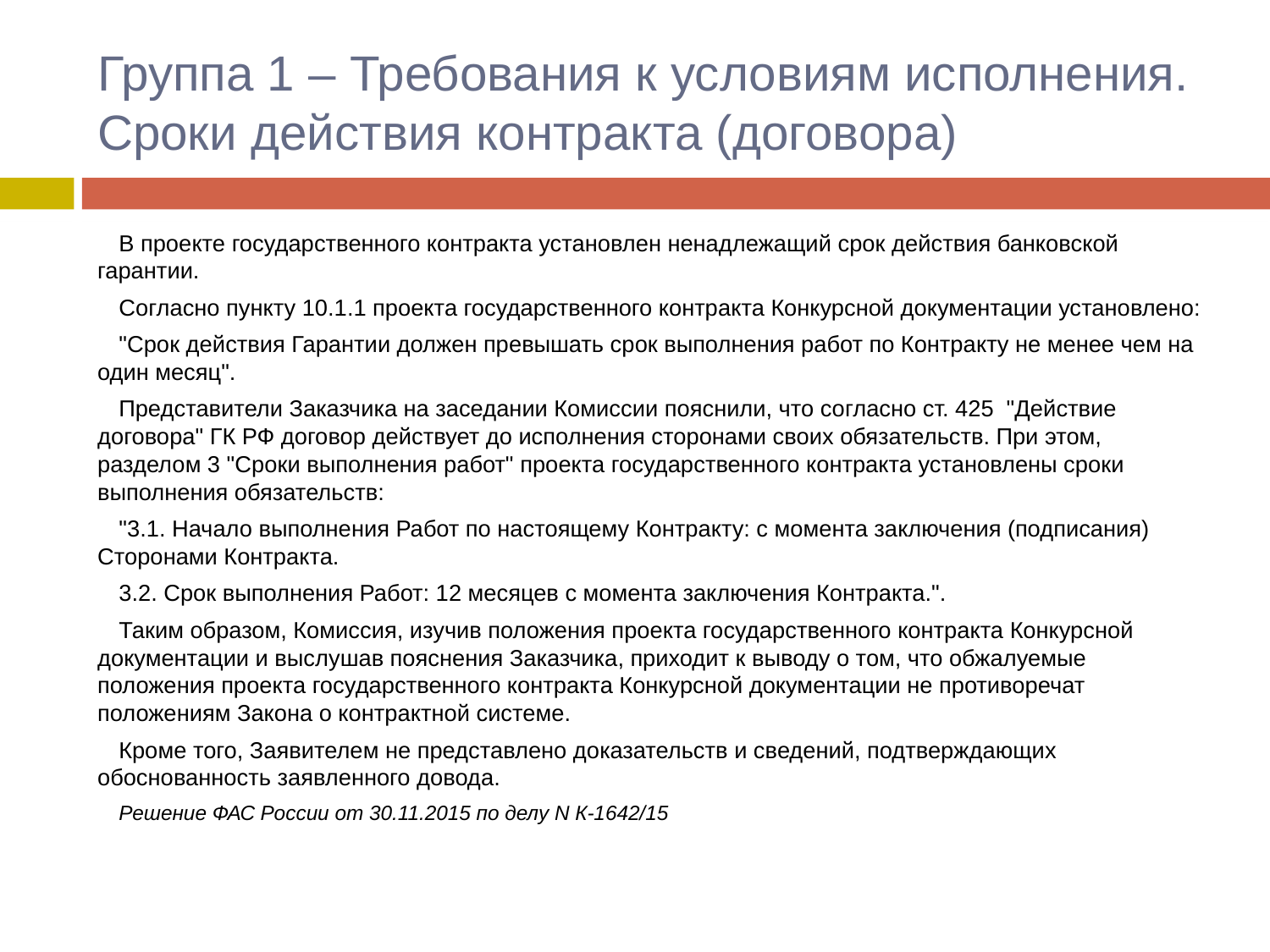

# Группа 1 – Требования к условиям исполнения. Сроки действия контракта (договора)
В проекте государственного контракта установлен ненадлежащий срок действия банковской гарантии.
Согласно пункту 10.1.1 проекта государственного контракта Конкурсной документации установлено:
"Срок действия Гарантии должен превышать срок выполнения работ по Контракту не менее чем на один месяц".
Представители Заказчика на заседании Комиссии пояснили, что согласно ст. 425  "Действие договора" ГК РФ договор действует до исполнения сторонами своих обязательств. При этом, разделом 3 "Сроки выполнения работ" проекта государственного контракта установлены сроки выполнения обязательств:
"3.1. Начало выполнения Работ по настоящему Контракту: с момента заключения (подписания) Сторонами Контракта.
3.2. Срок выполнения Работ: 12 месяцев с момента заключения Контракта.".
Таким образом, Комиссия, изучив положения проекта государственного контракта Конкурсной документации и выслушав пояснения Заказчика, приходит к выводу о том, что обжалуемые положения проекта государственного контракта Конкурсной документации не противоречат положениям Закона о контрактной системе.
Кроме того, Заявителем не представлено доказательств и сведений, подтверждающих обоснованность заявленного довода.
Решение ФАС России от 30.11.2015 по делу N К-1642/15